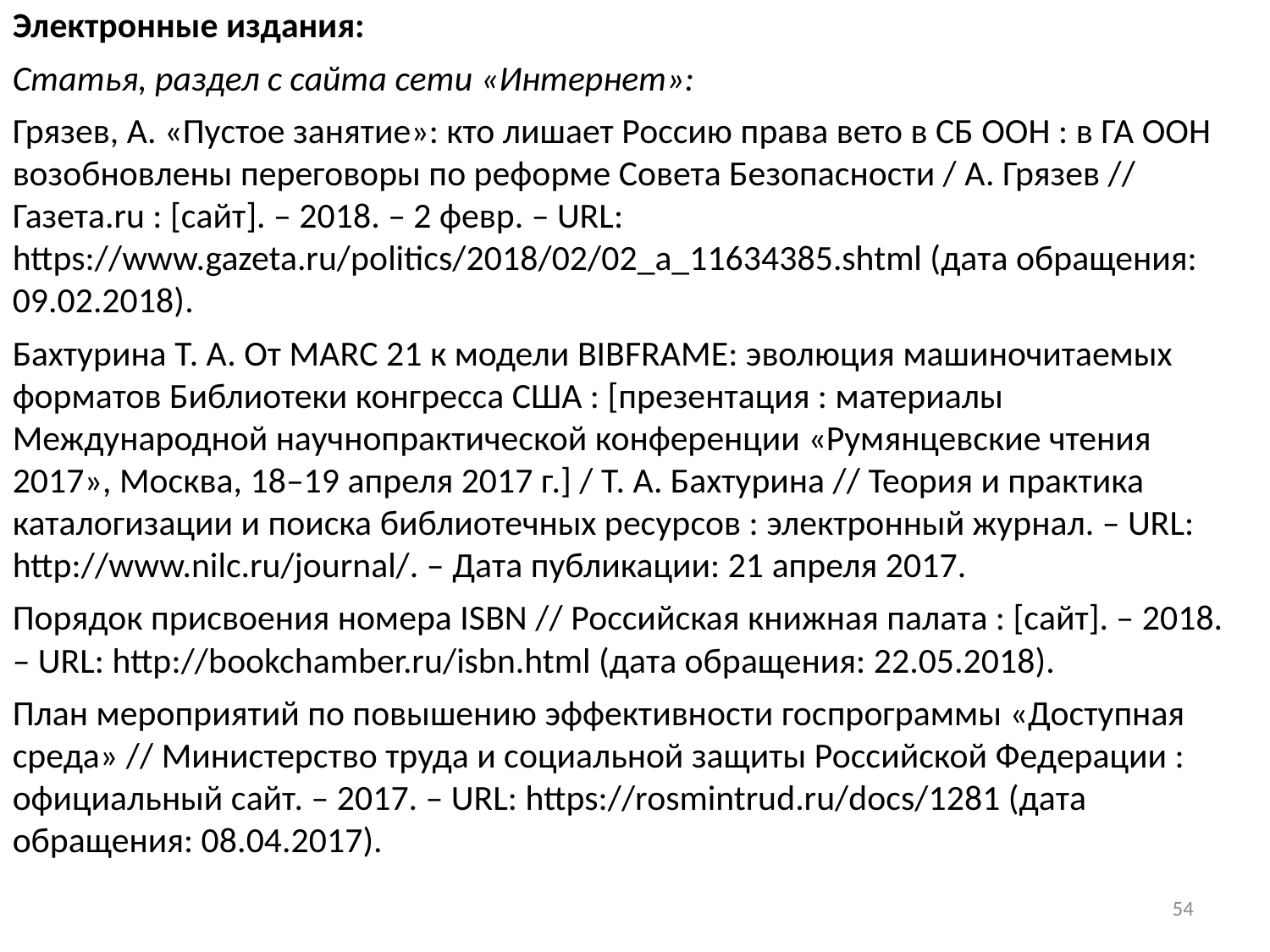

Электронные издания:
Статья, раздел с сайта сети «Интернет»:
Грязев, А. «Пустое занятие»: кто лишает Россию права вето в СБ ООН : в ГА ООН возобновлены переговоры по реформе Совета Безопасности / А. Грязев // Газета.ru : [сайт]. – 2018. – 2 февр. – URL: https://www.gazeta.ru/politics/2018/02/02_a_11634385.shtml (дата обращения: 09.02.2018).
Бахтурина Т. А. От МАRС 21 к модели BIBFRAME: эволюция машиночитаемых форматов Библиотеки конгресса США : [презентация : материалы Международной научнопрактической конференции «Румянцевские чтения 2017», Москва, 18–19 апреля 2017 г.] / Т. А. Бахтурина // Теория и практика каталогизации и поиска библиотечных ресурсов : электронный журнал. – URL: http://www.nilc.ru/journal/. – Дата публикации: 21 апреля 2017.
Порядок присвоения номера ISBN // Российская книжная палата : [сайт]. – 2018. – URL: http://bookchamber.ru/isbn.html (дата обращения: 22.05.2018).
План мероприятий по повышению эффективности госпрограммы «Доступная среда» // Министерство труда и социальной защиты Российской Федерации : официальный сайт. – 2017. – URL: https://rosmintrud.ru/docs/1281 (дата обращения: 08.04.2017).
54